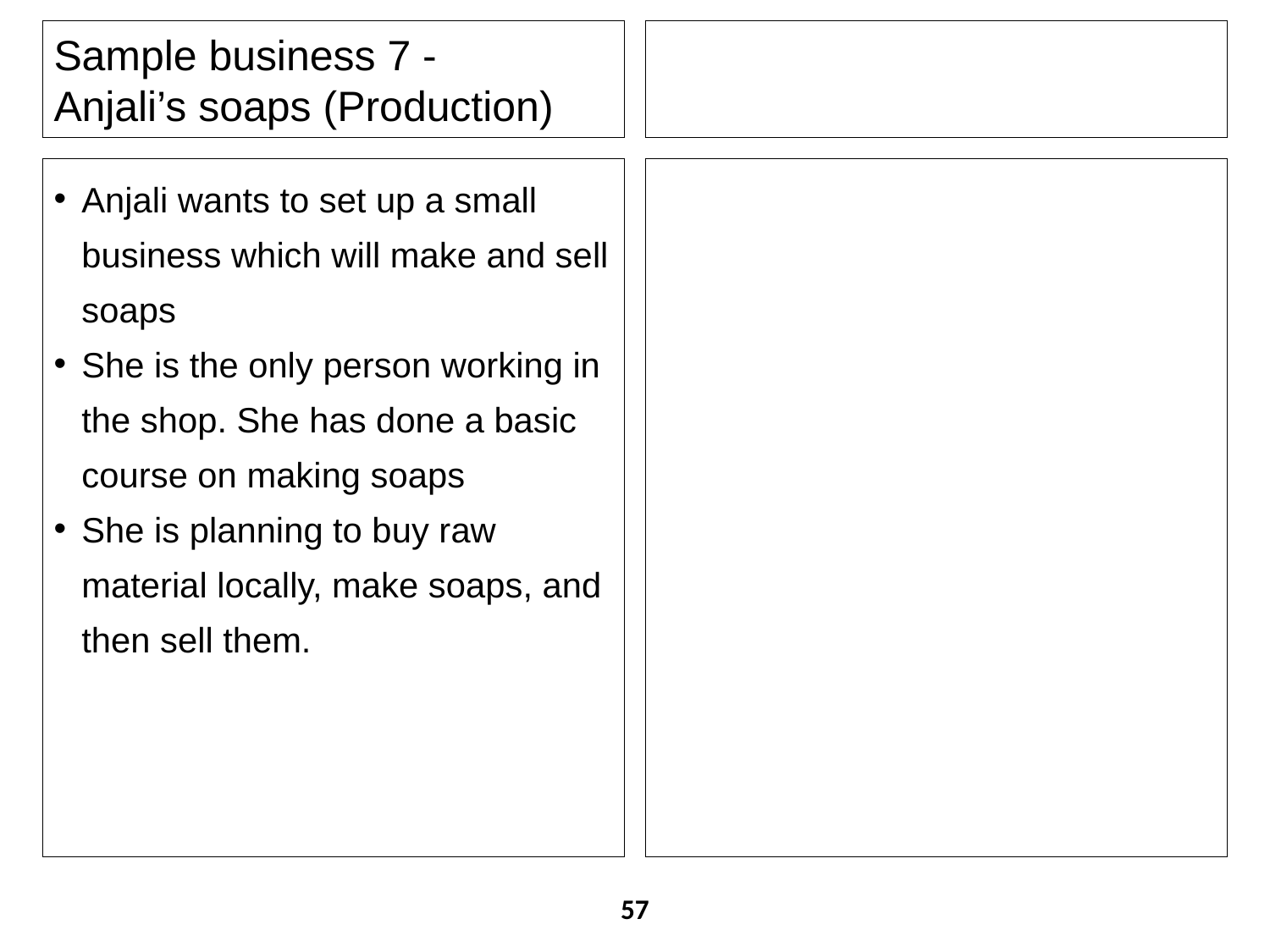

# Sample business 7 - Anjali’s soaps (Production)

Anjali wants to set up a small business which will make and sell soaps
She is the only person working in the shop. She has done a basic course on making soaps
She is planning to buy raw material locally, make soaps, and then sell them.

57